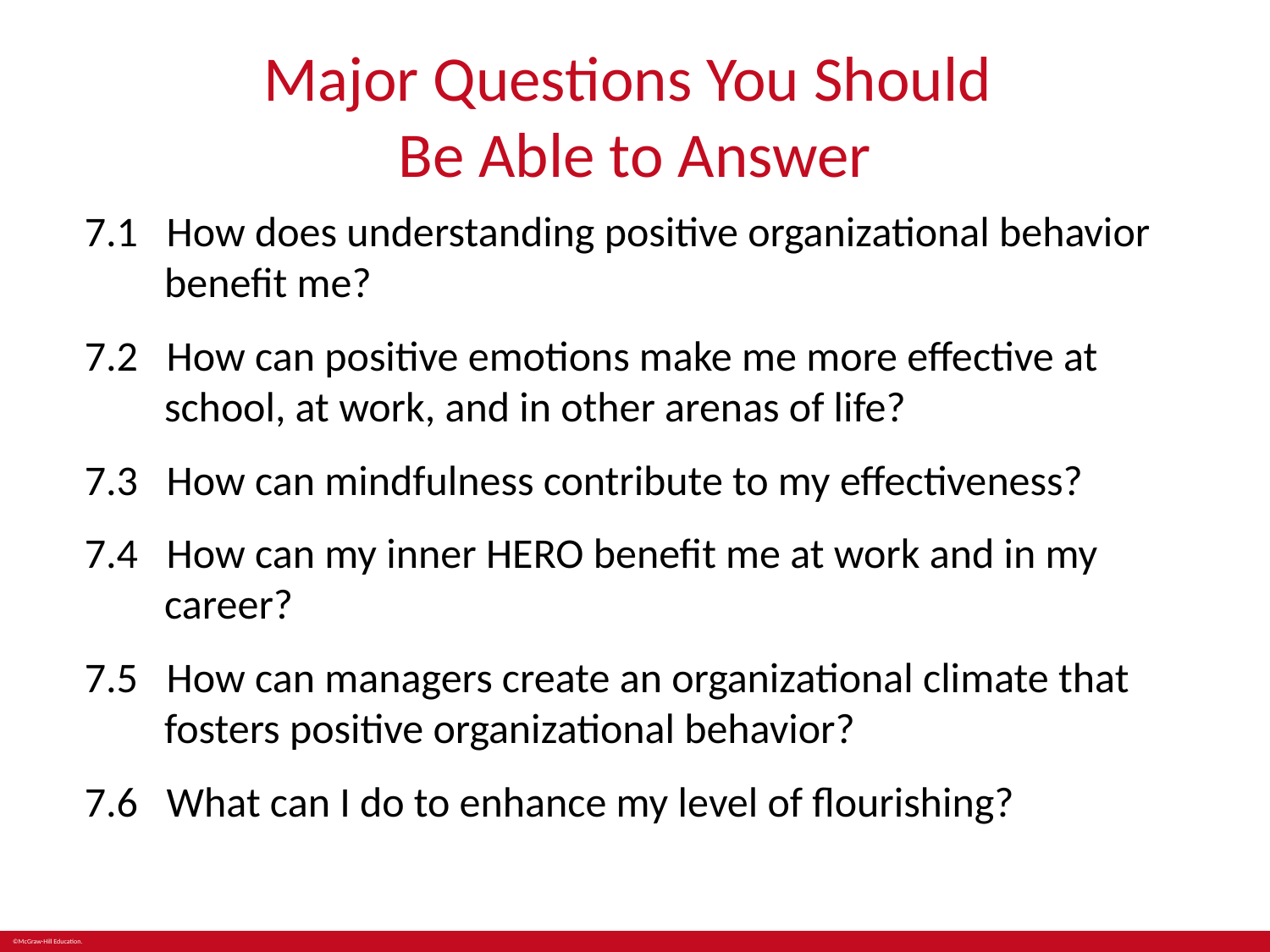

# Major Questions You Should Be Able to Answer
7.1   How does understanding positive organizational behavior benefit me?
7.2   How can positive emotions make me more effective at school, at work, and in other arenas of life?
7.3   How can mindfulness contribute to my effectiveness?
7.4   How can my inner HERO benefit me at work and in my career?
7.5   How can managers create an organizational climate that fosters positive organizational behavior?
7.6   What can I do to enhance my level of flourishing?